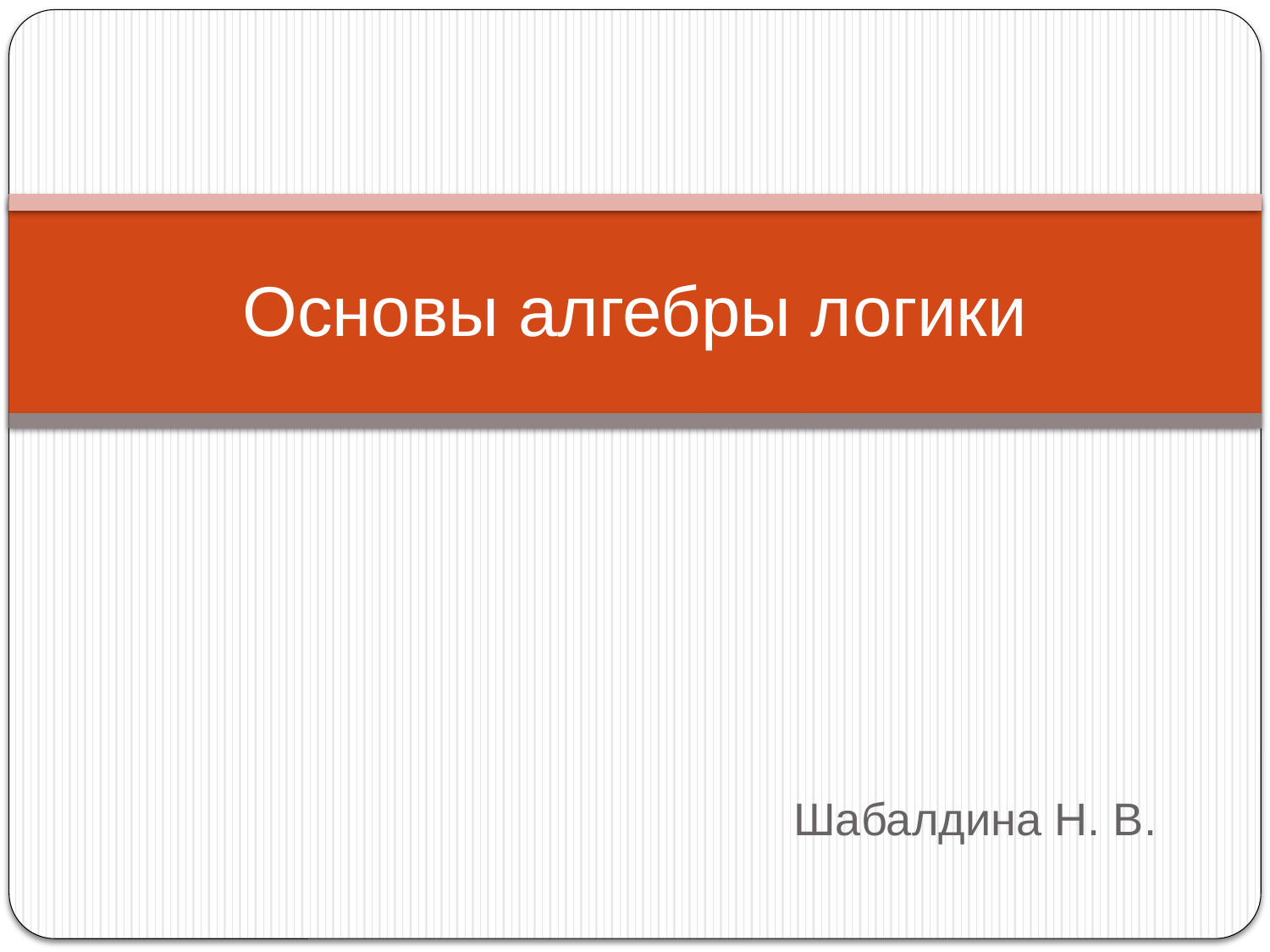

# Основы алгебры логики
Шабалдина Н. В.